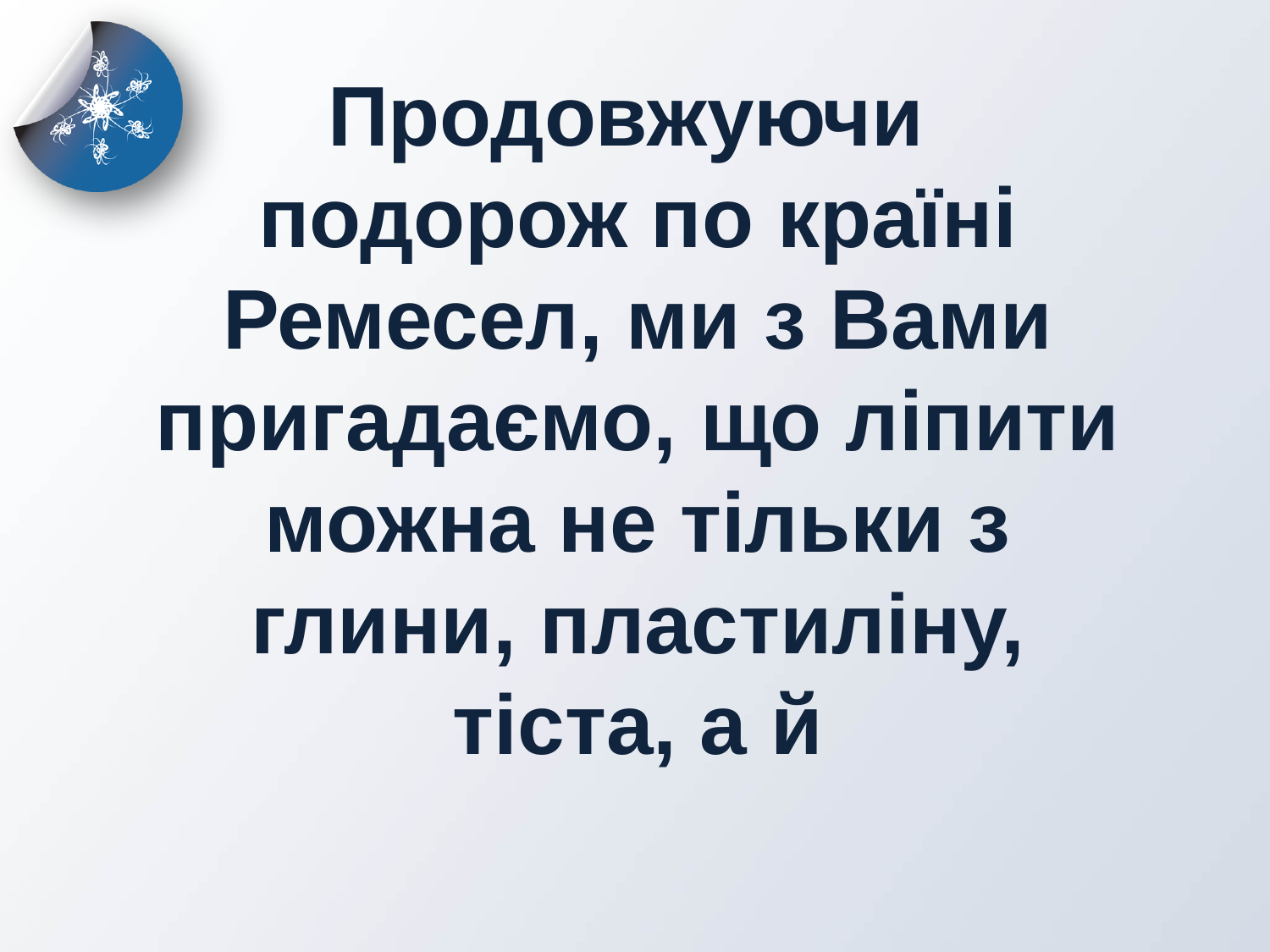

# Продовжуючи  подорож по країні Ремесел, ми з Вами пригадаємо, що ліпити можна не тільки з глини, пластиліну, тіста, а й